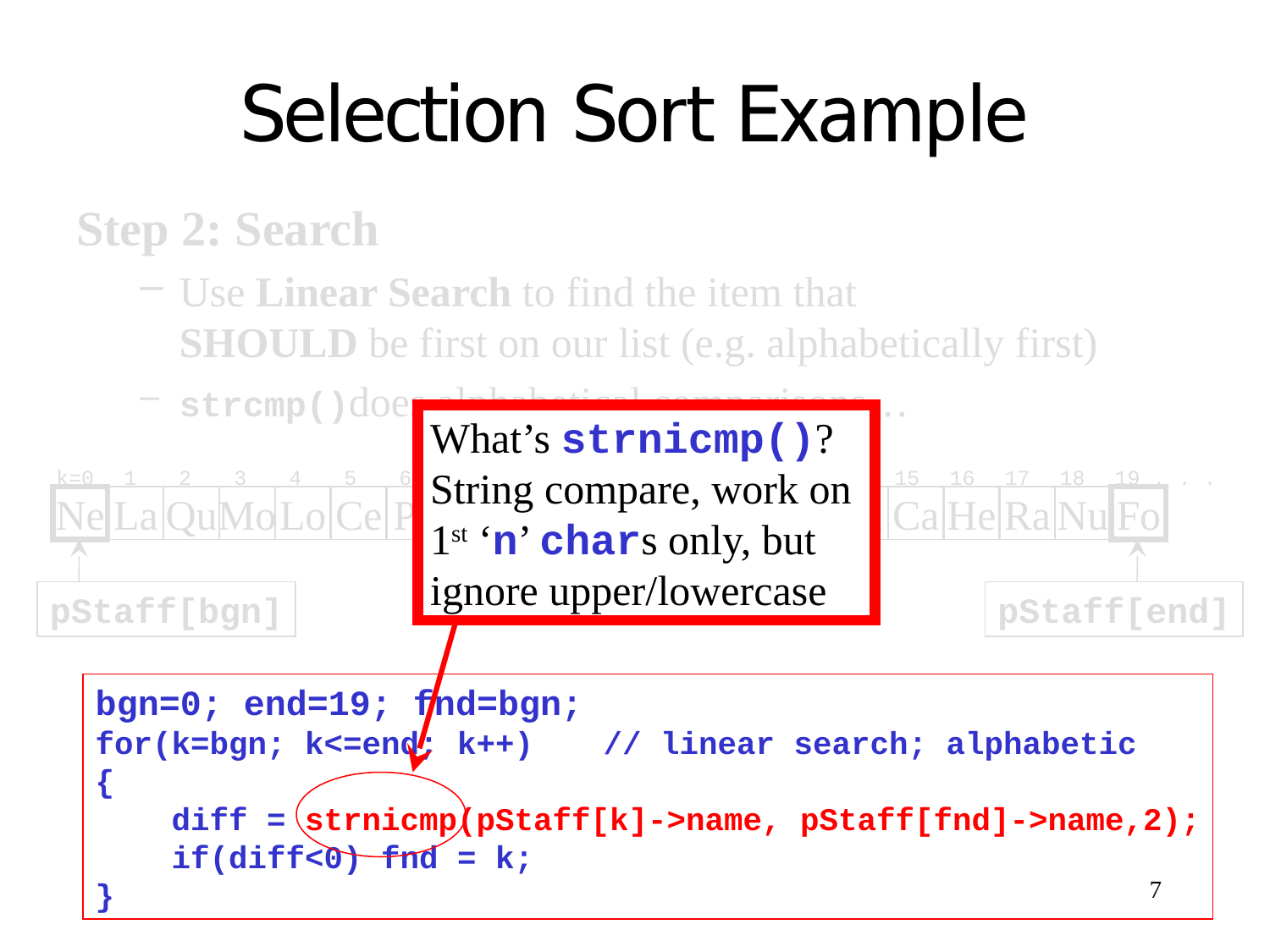

# Selection Sort Example
Step 2: Search
Use Linear Search to find the item that
SHOULD be first on our list (e.g. alphabetically first)
strcmp()does alphabetical comparisons…
What’s strnicmp()?
String compare, work on
1st ‘n’ chars only, but
ignore upper/lowercase
k=0  1   2   3   4   5   6   7   8   9   10  11  12  13  14  15  16  17  18  19 . . .
Ne
La
Qu
Mo
Lo
Ce
Pa
Fe
Ga
Na
Ho
Fa
Mi
Ba
Ph
Ca
He
Ra
Nu
Fo

pStaff[bgn]
pStaff[end]

bgn=0; end=19; fnd=bgn;
for(k=bgn; k<=end; k++)	// linear search; alphabetic
{
    diff = strnicmp(pStaff[k]->name, pStaff[fnd]->name,2);
    if(diff<0) fnd = k;
}

7